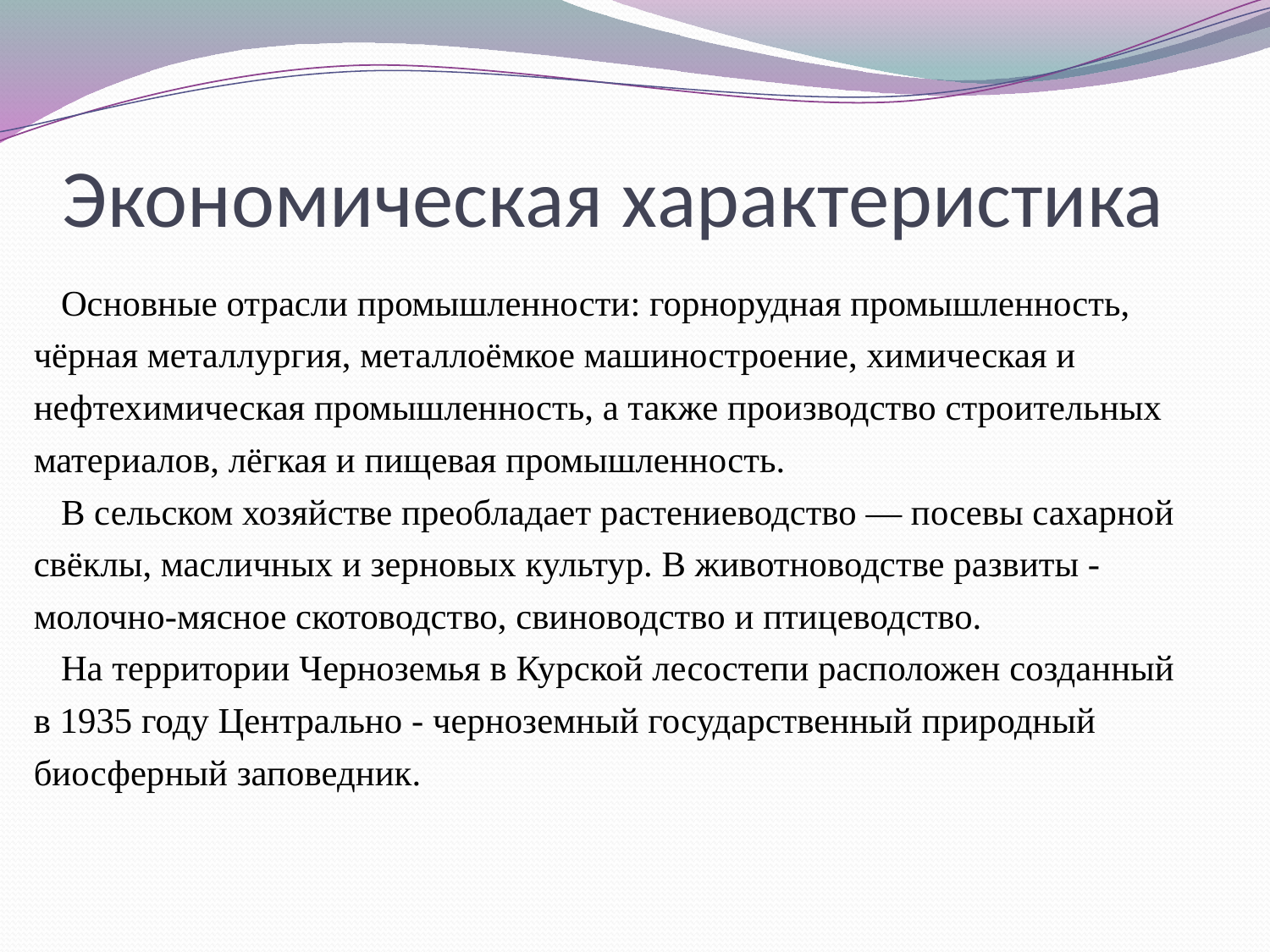

# Экономическая характеристика
   Основные отрасли промышленности: горнорудная промышленность, чёрная металлургия, металлоёмкое машиностроение, химическая и нефтехимическая промышленность, а также производство строительных материалов, лёгкая и пищевая промышленность.
   В сельском хозяйстве преобладает растениеводство — посевы сахарной свёклы, масличных и зерновых культур. В животноводстве развиты - молочно-мясное скотоводство, свиноводство и птицеводство.
   На территории Черноземья в Курской лесостепи расположен созданный в 1935 году Центрально - черноземный государственный природный биосферный заповедник.